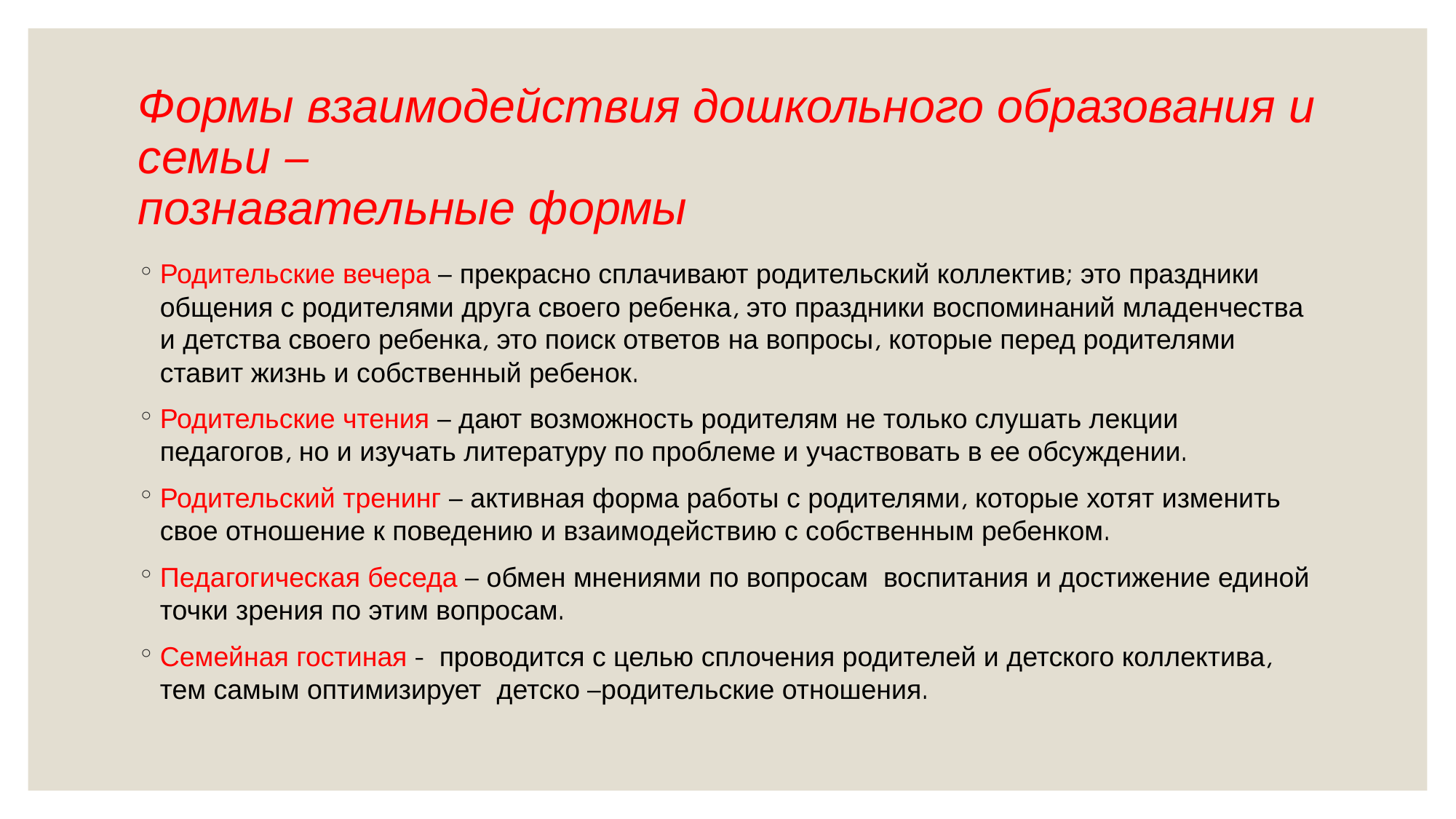

# Формы взаимодействия дошкольного образования и семьи – познавательные формы
Родительские вечера – прекрасно сплачивают родительский коллектив; это праздники общения с родителями друга своего ребенка, это праздники воспоминаний младенчества и детства своего ребенка, это поиск ответов на вопросы, которые перед родителями ставит жизнь и собственный ребенок.
Родительские чтения – дают возможность родителям не только слушать лекции педагогов, но и изучать литературу по проблеме и участвовать в ее обсуждении.
Родительский тренинг – активная форма работы с родителями, которые хотят изменить свое отношение к поведению и взаимодействию с собственным ребенком.
Педагогическая беседа – обмен мнениями по вопросам  воспитания и достижение единой точки зрения по этим вопросам.
Семейная гостиная -  проводится с целью сплочения родителей и детского коллектива, тем самым оптимизирует  детско –родительские отношения.